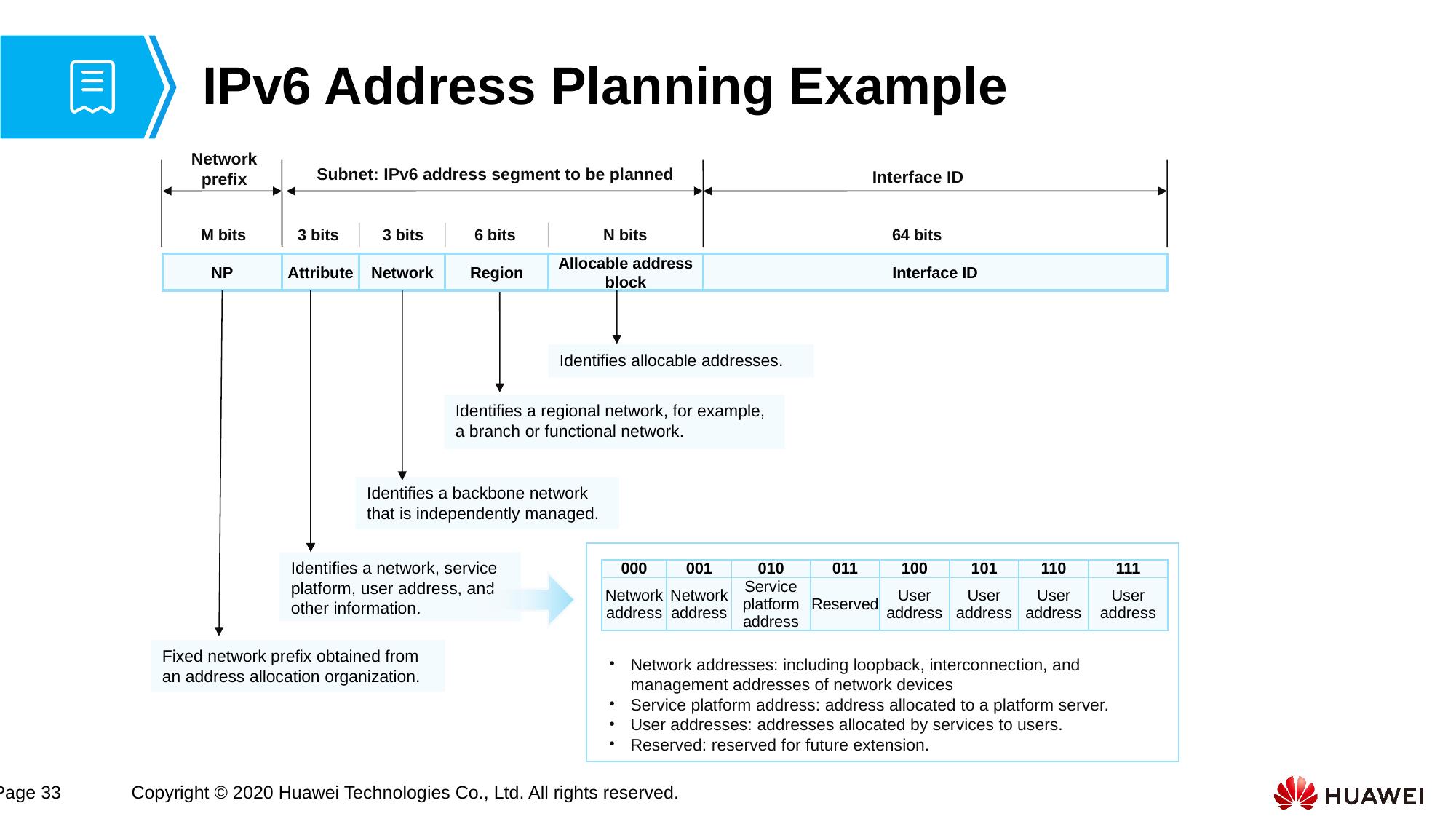

# IPv6 Address Planning Example
Network prefix
Interface ID
Subnet: IPv6 address segment to be planned

M bits
3 bits
3 bits
6 bits
N bits
64 bits

NP
Attribute
Network
Region
Allocable address block
Interface ID

Identifies allocable addresses.
Identifies a regional network, for example, a branch or functional network.
Identifies a backbone network that is independently managed.

Identifies a network, service platform, user address, and other information.
| 000 | 001 | 010 | 011 | 100 | 101 | 110 | 111 |
| --- | --- | --- | --- | --- | --- | --- | --- |
| Network address | Network address | Service platform address | Reserved | User address | User address | User address | User address |

Fixed network prefix obtained from an address allocation organization.
Network addresses: including loopback, interconnection, and management addresses of network devices
Service platform address: address allocated to a platform server.
User addresses: addresses allocated by services to users.
Reserved: reserved for future extension.